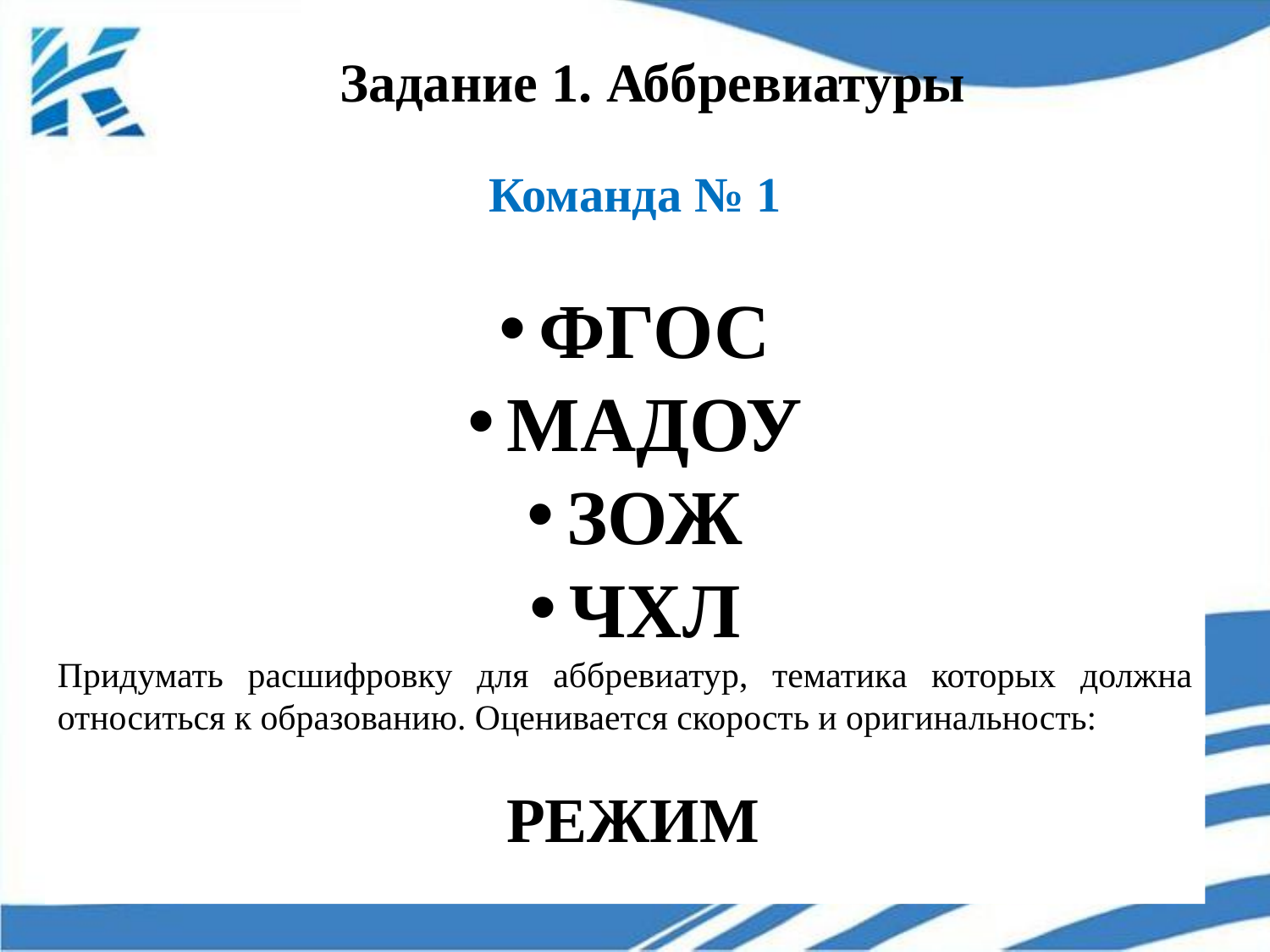

# Задание 1. Аббревиатуры
Команда № 1

ФГОС
МАДОУ
ЗОЖ
ЧХЛ

Придумать расшифровку для аббревиатур, тематика которых должна относиться к образованию. Оценивается скорость и оригинальность:

 РЕЖИМ